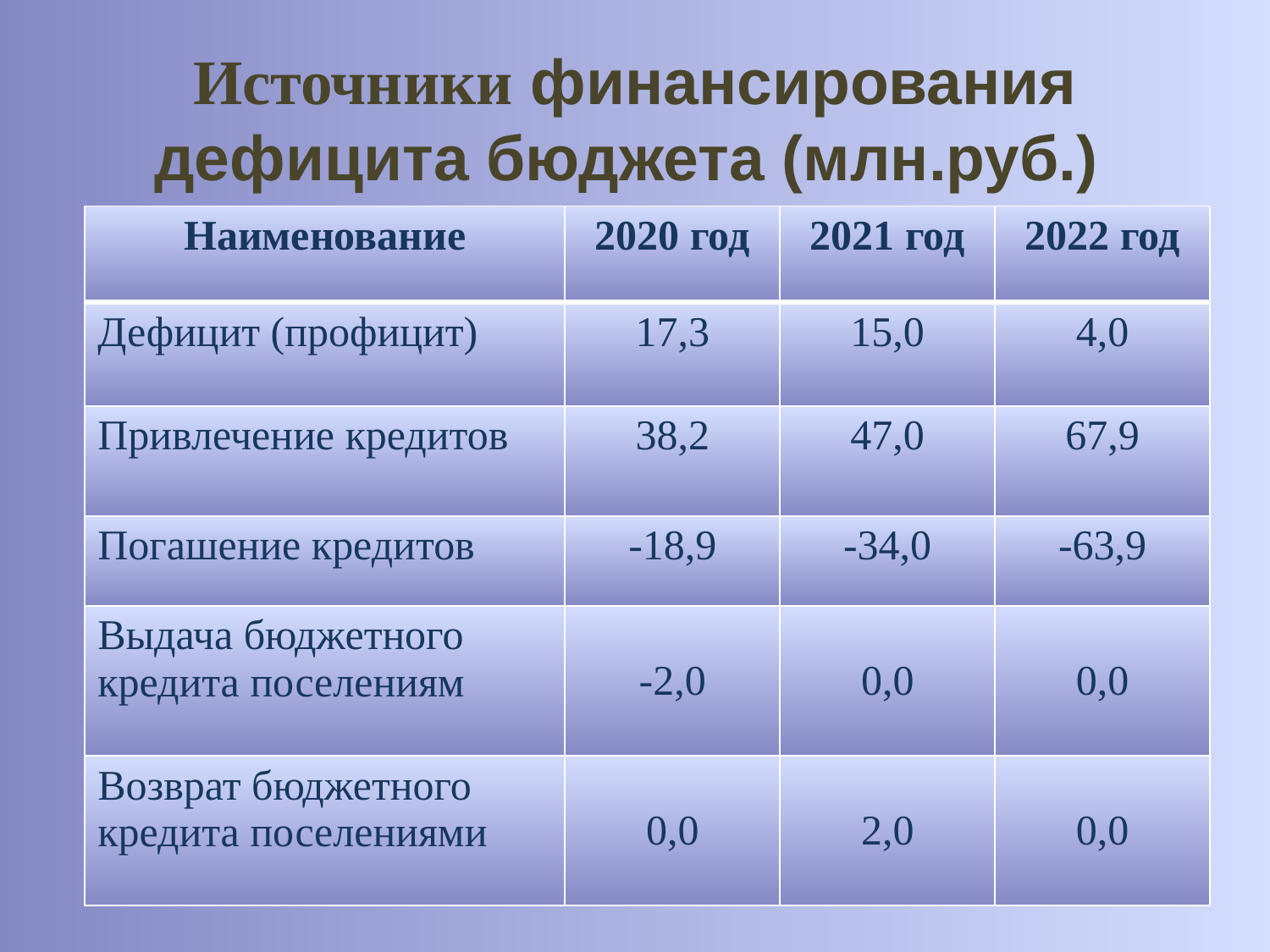

# Источники финансирования дефицита бюджета (млн.руб.)
| Наименование | 2020 год | 2021 год | 2022 год |
| --- | --- | --- | --- |
| Дефицит (профицит) | 17,3 | 15,0 | 4,0 |
| Привлечение кредитов | 38,2 | 47,0 | 67,9 |
| Погашение кредитов | -18,9 | -34,0 | -63,9 |
| Выдача бюджетного кредита поселениям | -2,0 | 0,0 | 0,0 |
| Возврат бюджетного кредита поселениями | 0,0 | 2,0 | 0,0 |